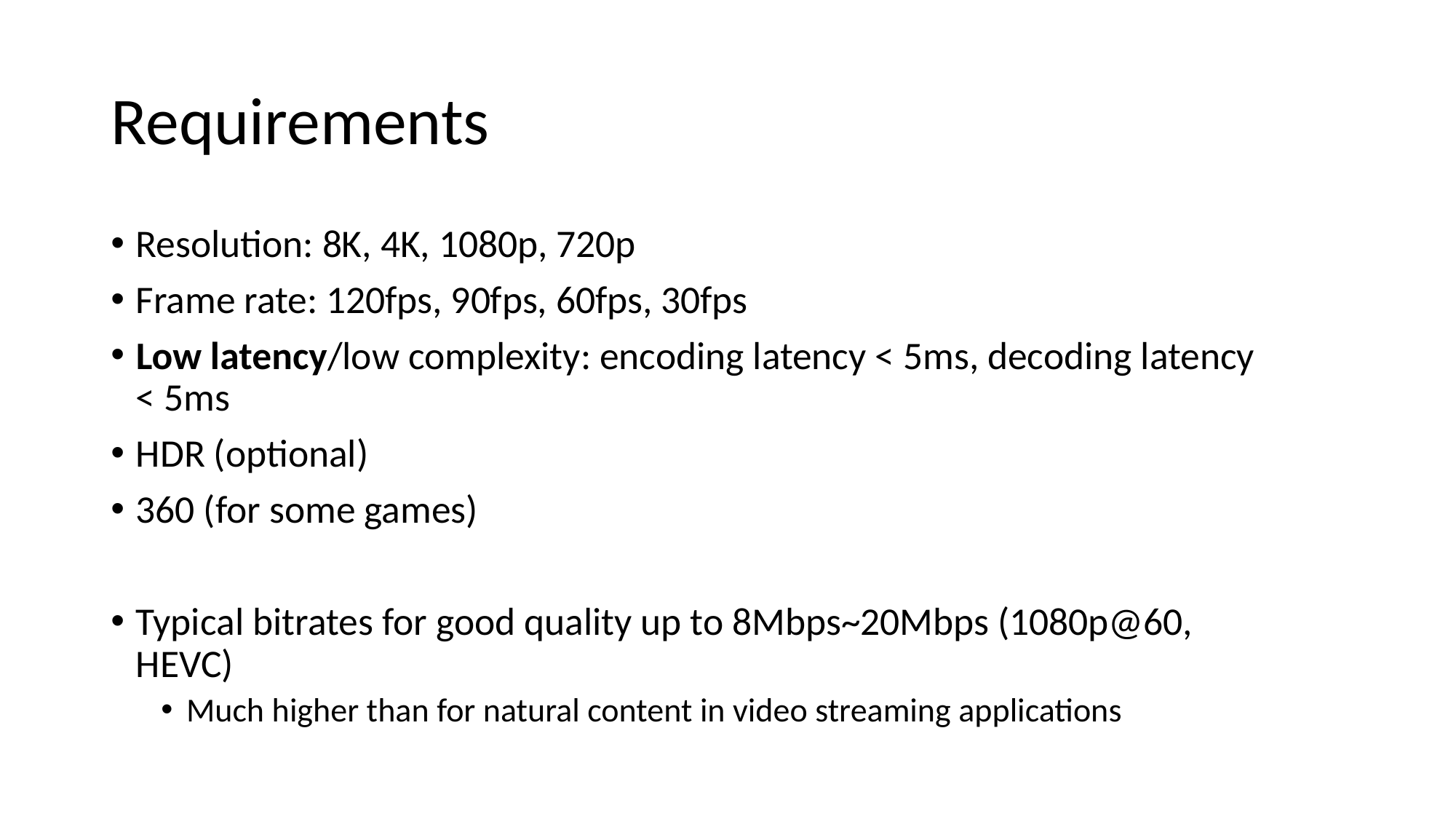

# Requirements
Resolution: 8K, 4K, 1080p, 720p
Frame rate: 120fps, 90fps, 60fps, 30fps
Low latency/low complexity: encoding latency < 5ms, decoding latency < 5ms
HDR (optional)
360 (for some games)

Typical bitrates for good quality up to 8Mbps~20Mbps (1080p@60, HEVC)
Much higher than for natural content in video streaming applications